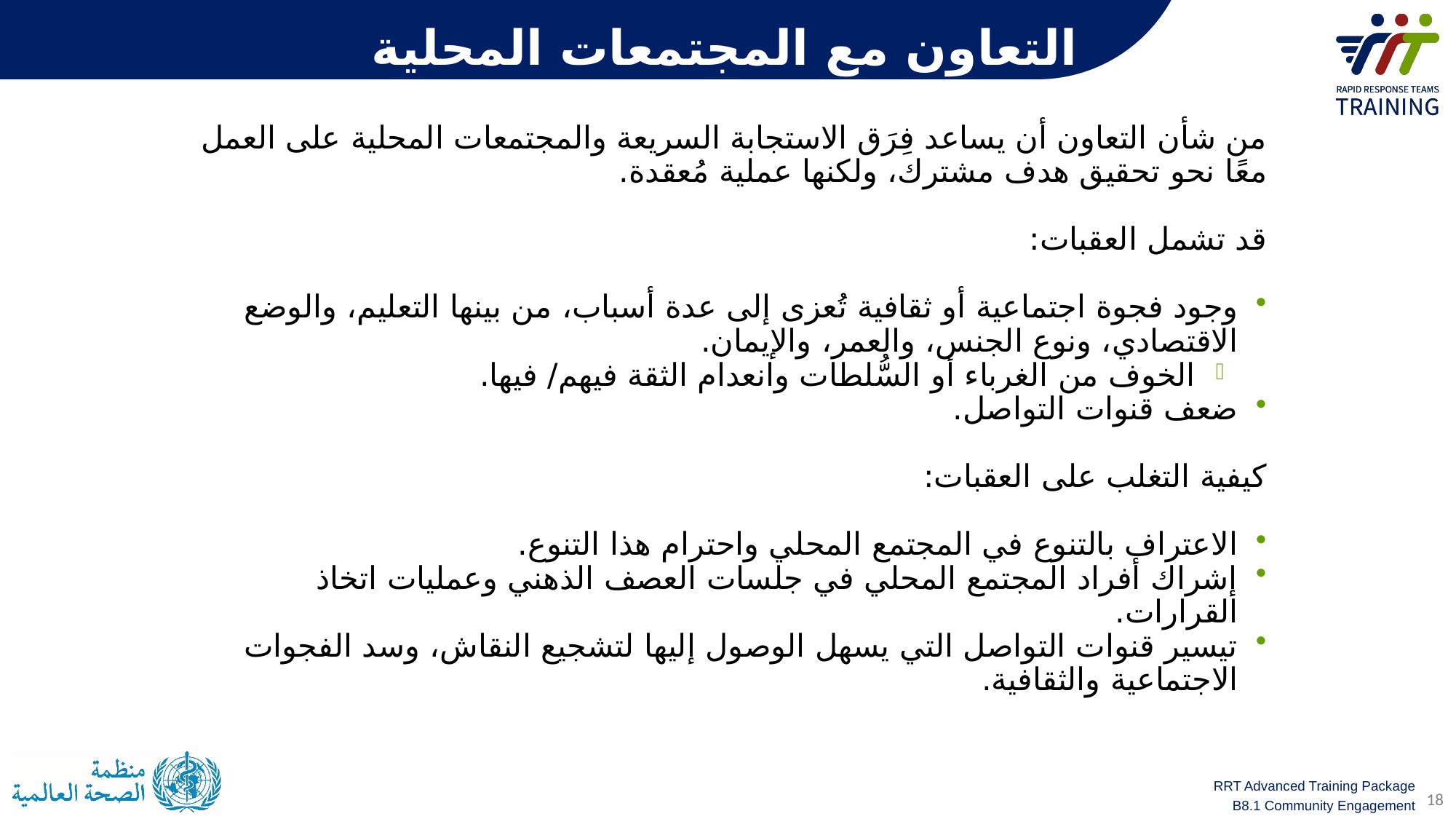

التعاون مع المجتمعات المحلية
من شأن التعاون أن يساعد فِرَق الاستجابة السريعة والمجتمعات المحلية على العمل معًا نحو تحقيق هدف مشترك، ولكنها عملية مُعقدة.

قد تشمل العقبات:

وجود فجوة اجتماعية أو ثقافية تُعزى إلى عدة أسباب، من بينها التعليم، والوضع الاقتصادي، ونوع الجنس، والعمر، والإيمان.
الخوف من الغرباء أو السُّلطات وانعدام الثقة فيهم/ فيها.
ضعف قنوات التواصل.

كيفية التغلب على العقبات:

الاعتراف بالتنوع في المجتمع المحلي واحترام هذا التنوع.
إشراك أفراد المجتمع المحلي في جلسات العصف الذهني وعمليات اتخاذ القرارات.
تيسير قنوات التواصل التي يسهل الوصول إليها لتشجيع النقاش، وسد الفجوات الاجتماعية والثقافية.